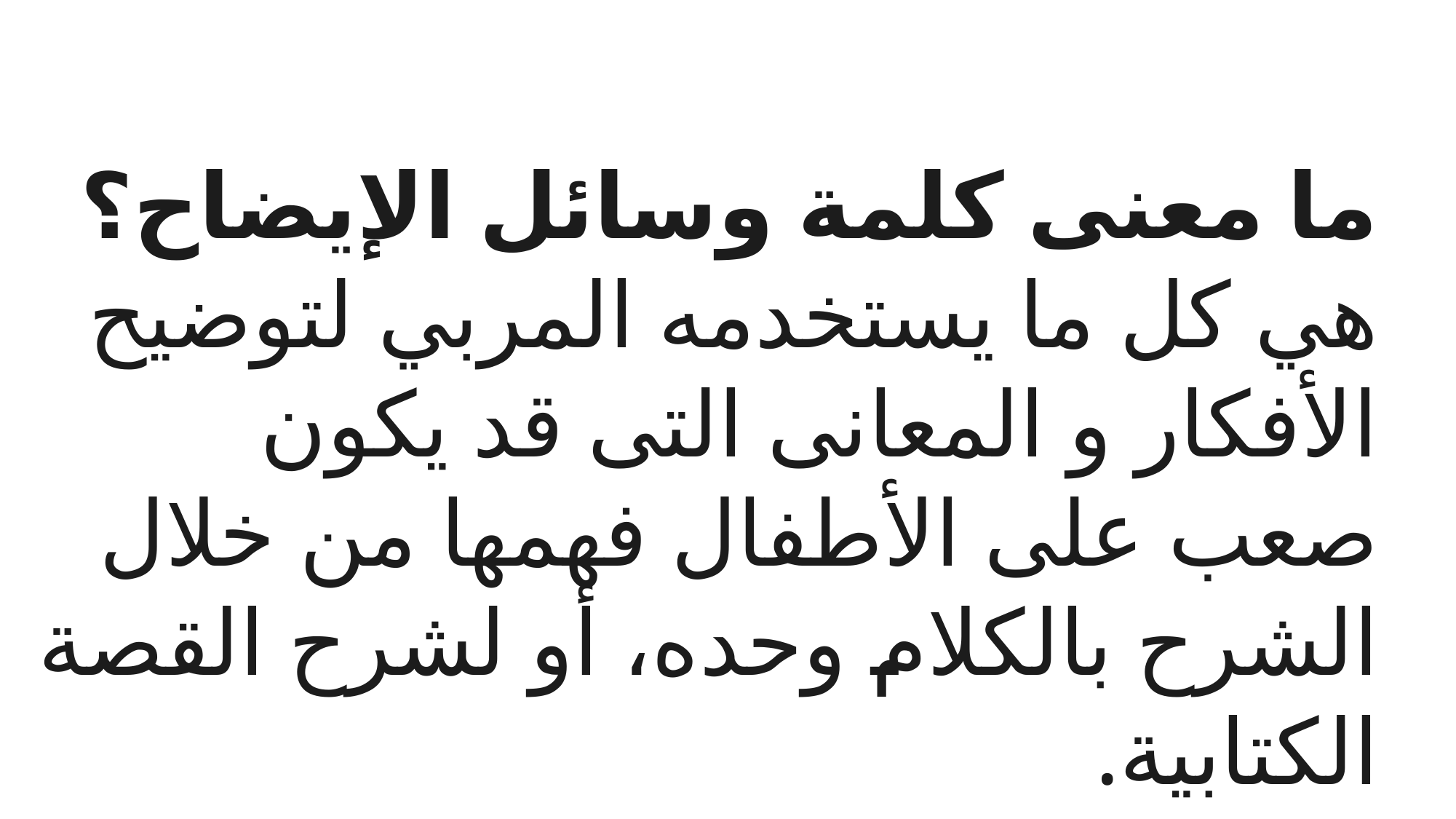

ما معنى كلمة وسائل الإيضاح؟
هي كل ما يستخدمه المربي لتوضيح الأفكار و المعانى التى قد يكون صعب على الأطفال فهمها من خلال الشرح بالكلام وحده، أو لشرح القصة الكتابية.